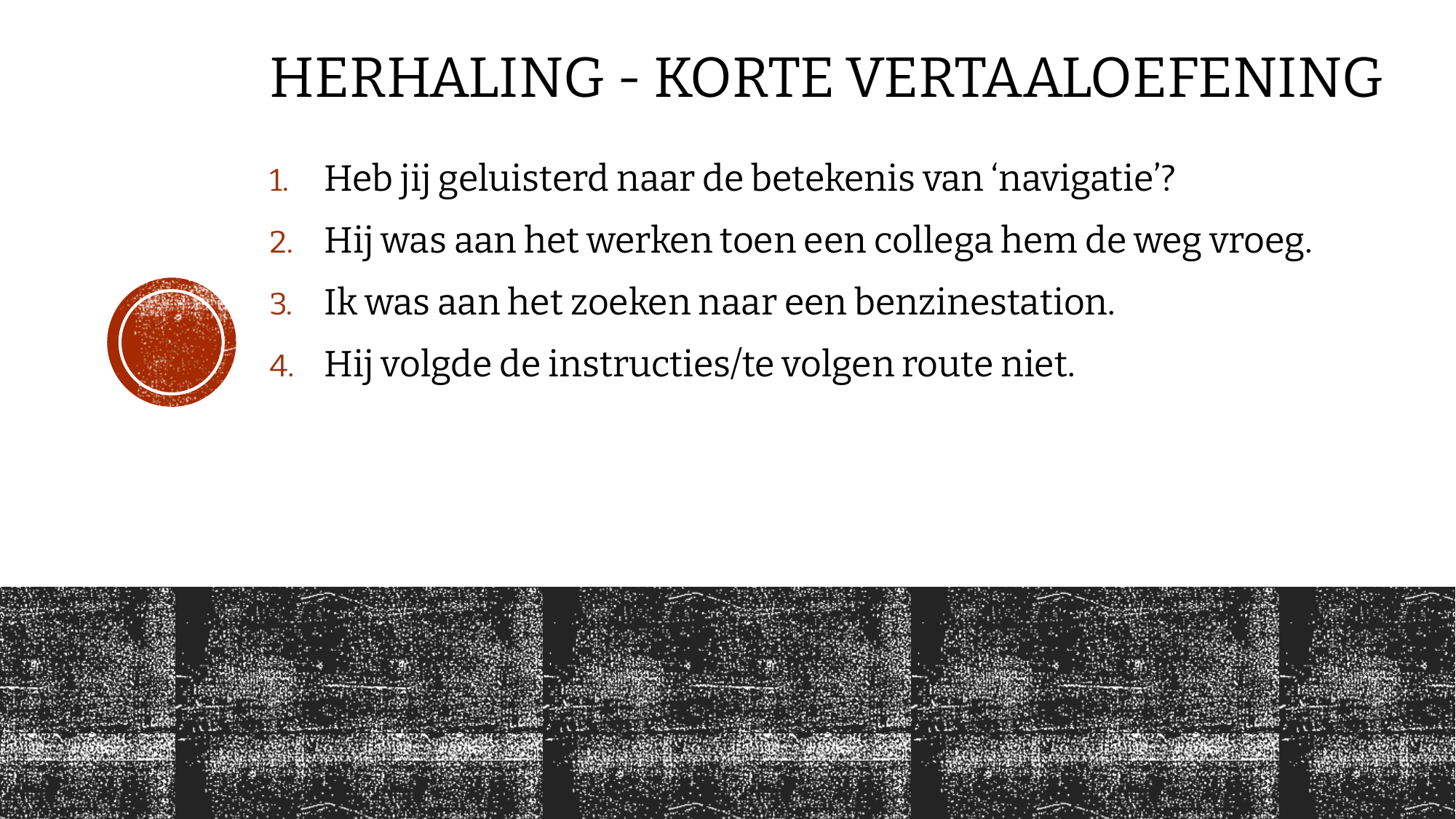

# Herhaling - Korte vertaaloefening
Heb jij geluisterd naar de betekenis van ‘navigatie’?
Hij was aan het werken toen een collega hem de weg vroeg.
Ik was aan het zoeken naar een benzinestation.
Hij volgde de instructies/te volgen route niet.